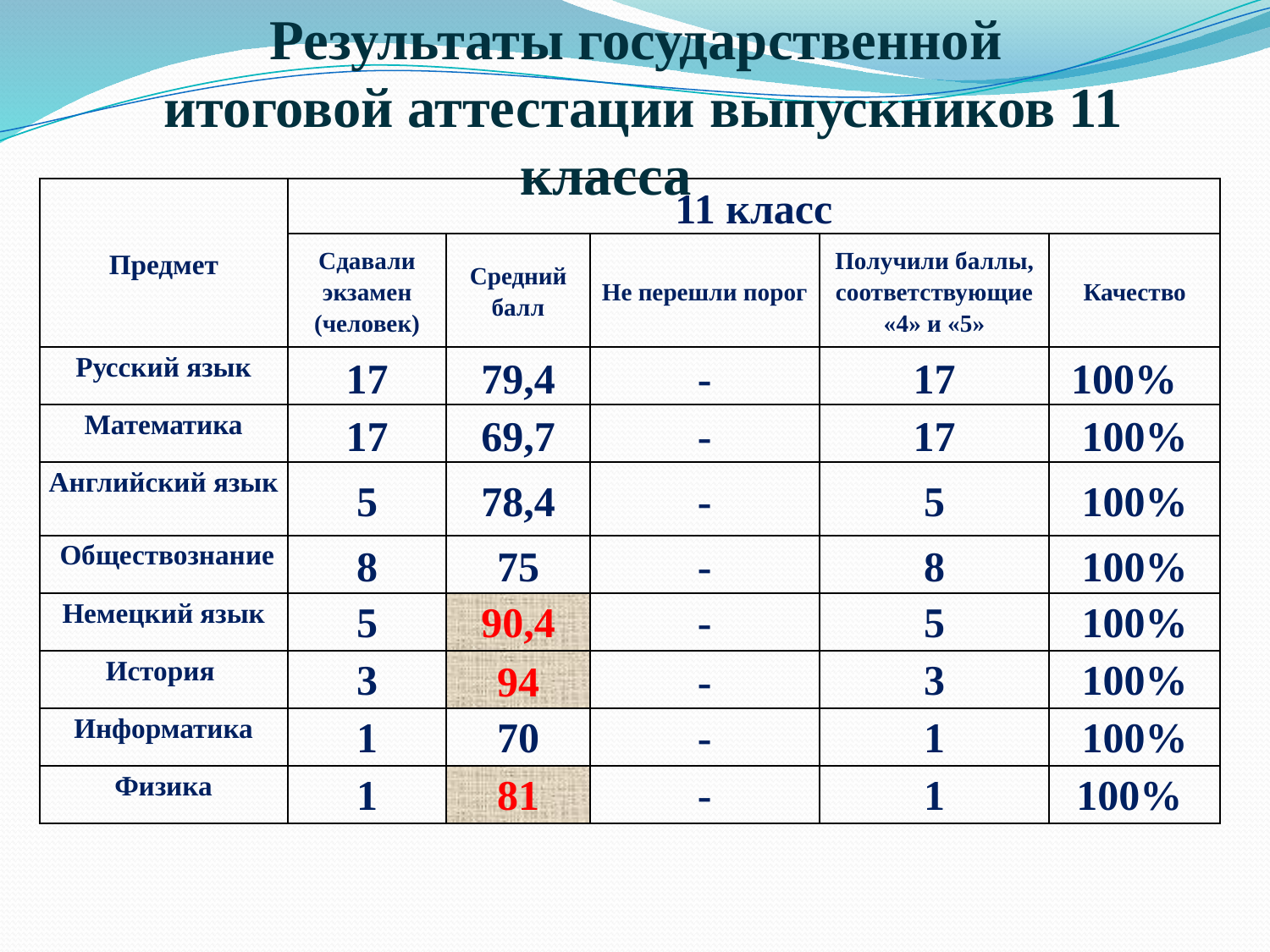

Результаты государственной
итоговой аттестации выпускников 11 класса
| Предмет | 11 класс |  |  |  |  |
| --- | --- | --- | --- | --- | --- |
|  | Сдавали экзамен (человек) | Средний балл | Не перешли порог | Получили баллы, соответствующие «4» и «5» | Качество |
| Русский язык | 17 | 79,4 | - | 17 | 100% |
| Математика | 17 | 69,7 | - | 17 | 100% |
| Английский язык | 5 | 78,4 | - | 5 | 100% |
| Обществознание | 8 | 75 | - | 8 | 100% |
| Немецкий язык | 5 | 90,4 | - | 5 | 100% |
| История | 3 | 94 | - | 3 | 100% |
| Информатика | 1 | 70 | - | 1 | 100% |
| Физика | 1 | 81 | - | 1 | 100% |